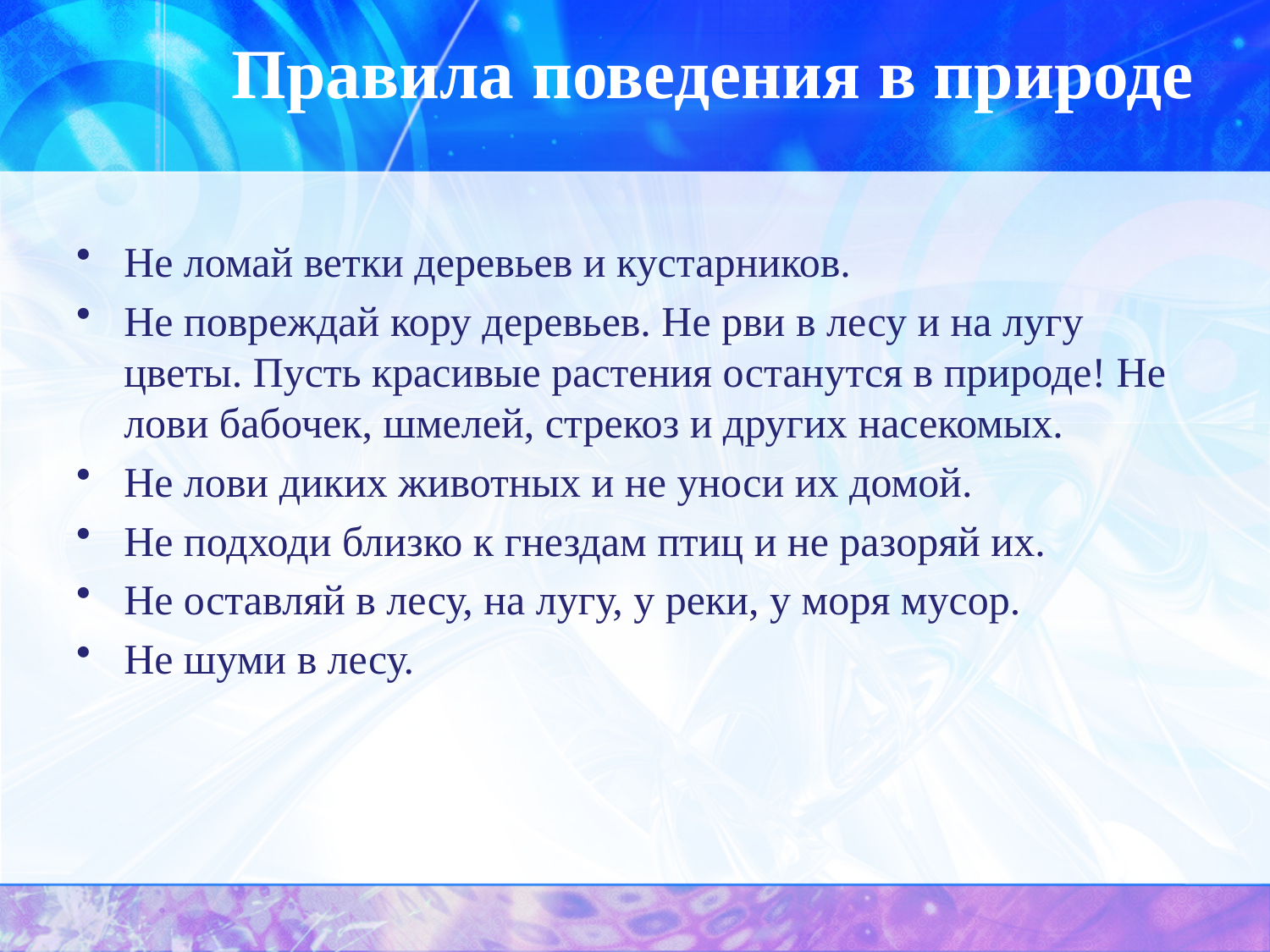

# Правила поведения в природе
Не ломай ветки деревьев и кустарников.
Не повреждай кору деревьев. Не рви в лесу и на лугу цветы. Пусть красивые растения останутся в природе! Не лови бабочек, шмелей, стрекоз и других насекомых.
Не лови диких животных и не уноси их домой.
Не подходи близко к гнездам птиц и не разоряй их.
Не оставляй в лесу, на лугу, у реки, у моря мусор.
Не шуми в лесу.